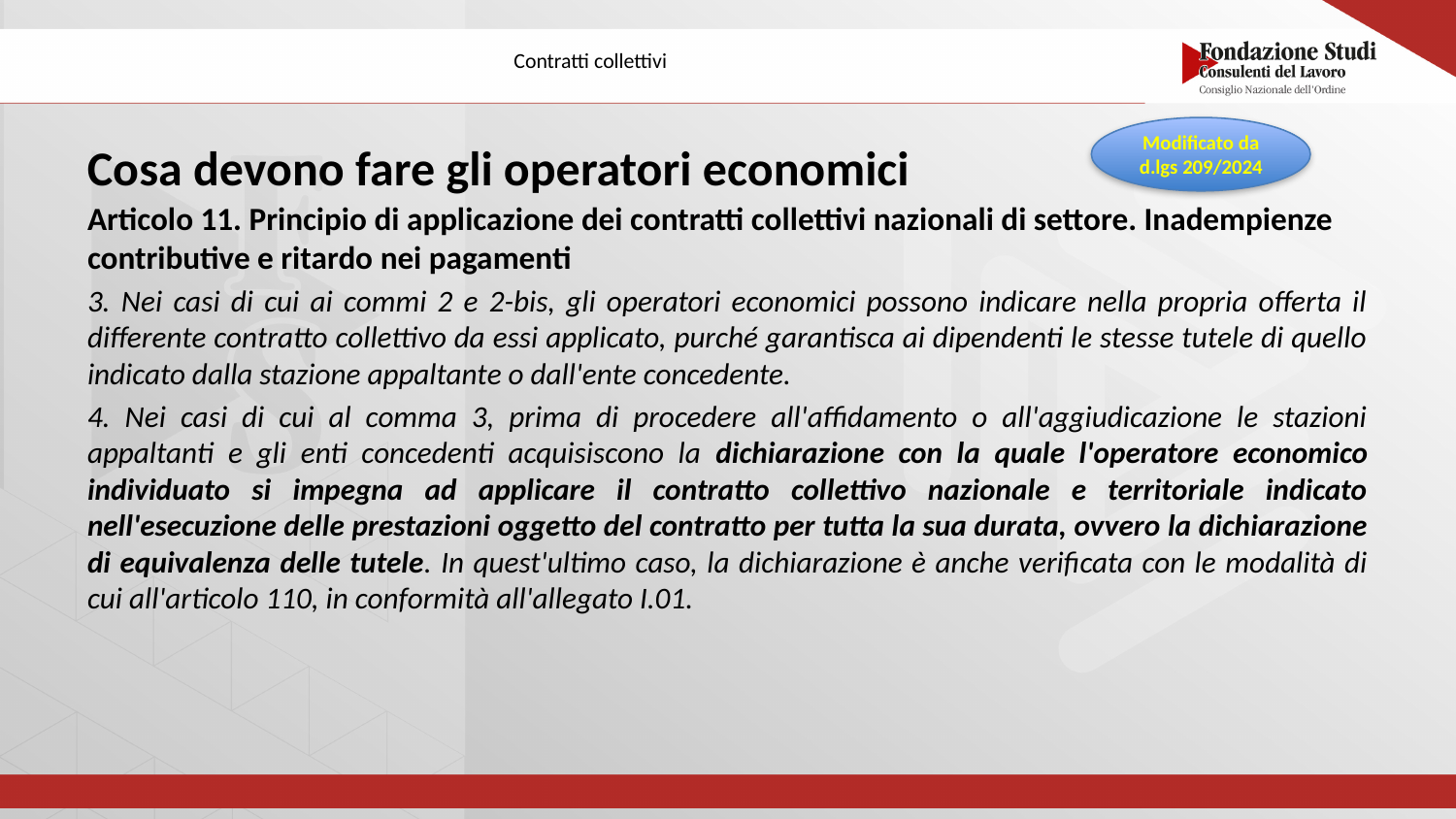

# Contratti collettivi
Modificato da d.lgs 209/2024
Cosa devono fare gli operatori economici
Articolo 11. Principio di applicazione dei contratti collettivi nazionali di settore. Inadempienze contributive e ritardo nei pagamenti
3. Nei casi di cui ai commi 2 e 2-bis, gli operatori economici possono indicare nella propria offerta il differente contratto collettivo da essi applicato, purché garantisca ai dipendenti le stesse tutele di quello indicato dalla stazione appaltante o dall'ente concedente.
4. Nei casi di cui al comma 3, prima di procedere all'affidamento o all'aggiudicazione le stazioni appaltanti e gli enti concedenti acquisiscono la dichiarazione con la quale l'operatore economico individuato si impegna ad applicare il contratto collettivo nazionale e territoriale indicato nell'esecuzione delle prestazioni oggetto del contratto per tutta la sua durata, ovvero la dichiarazione di equivalenza delle tutele. In quest'ultimo caso, la dichiarazione è anche verificata con le modalità di cui all'articolo 110, in conformità all'allegato I.01.